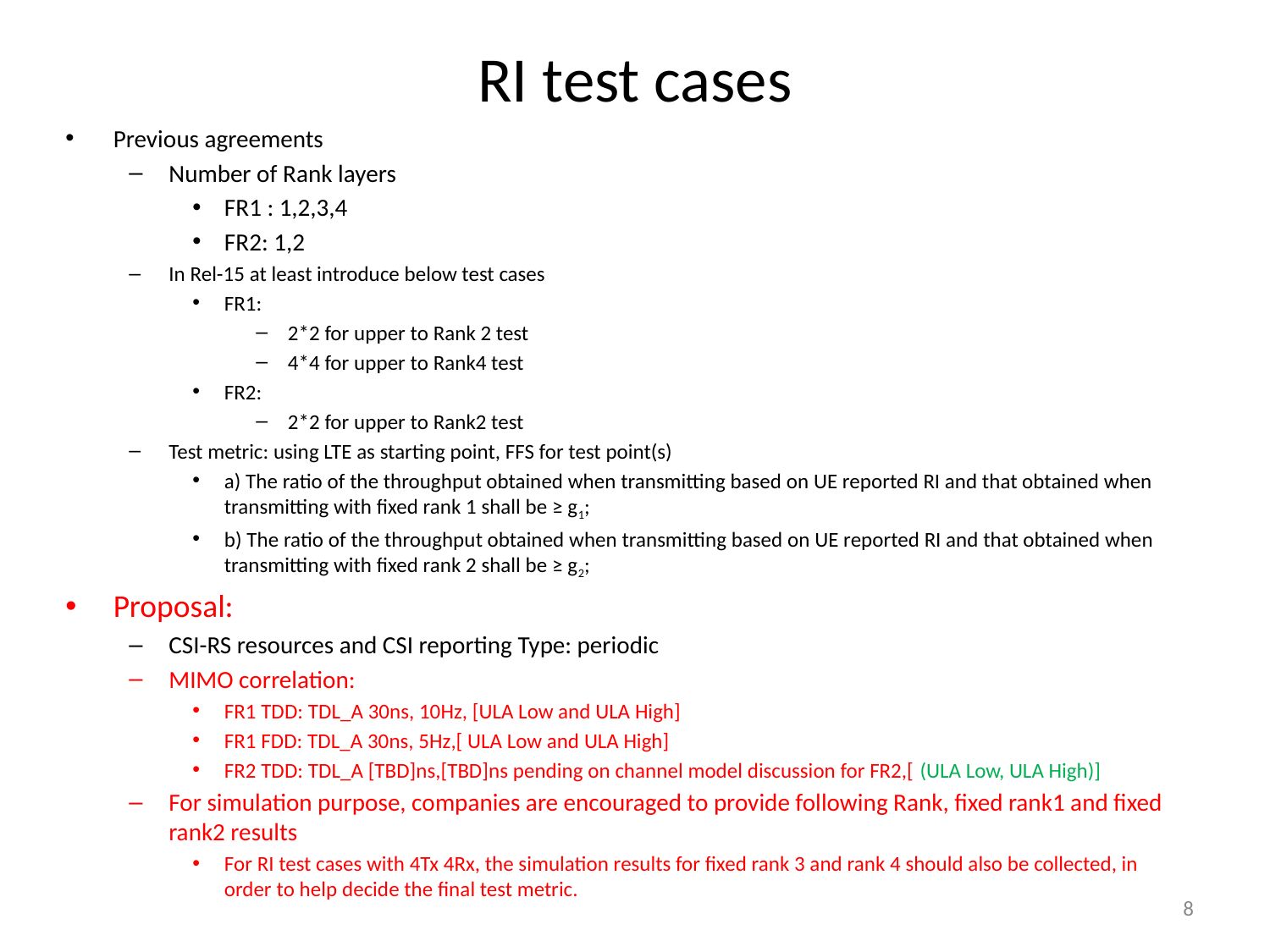

# RI test cases
Previous agreements
Number of Rank layers
FR1 : 1,2,3,4
FR2: 1,2
In Rel-15 at least introduce below test cases
FR1:
2*2 for upper to Rank 2 test
4*4 for upper to Rank4 test
FR2:
2*2 for upper to Rank2 test
Test metric: using LTE as starting point, FFS for test point(s)
a) The ratio of the throughput obtained when transmitting based on UE reported RI and that obtained when transmitting with fixed rank 1 shall be ≥ g1;
b) The ratio of the throughput obtained when transmitting based on UE reported RI and that obtained when transmitting with fixed rank 2 shall be ≥ g2;
Proposal:
CSI-RS resources and CSI reporting Type: periodic
MIMO correlation:
FR1 TDD: TDL_A 30ns, 10Hz, [ULA Low and ULA High]
FR1 FDD: TDL_A 30ns, 5Hz,[ ULA Low and ULA High]
FR2 TDD: TDL_A [TBD]ns,[TBD]ns pending on channel model discussion for FR2,[ (ULA Low, ULA High)]
For simulation purpose, companies are encouraged to provide following Rank, fixed rank1 and fixed rank2 results
For RI test cases with 4Tx 4Rx, the simulation results for fixed rank 3 and rank 4 should also be collected, in order to help decide the final test metric.

8